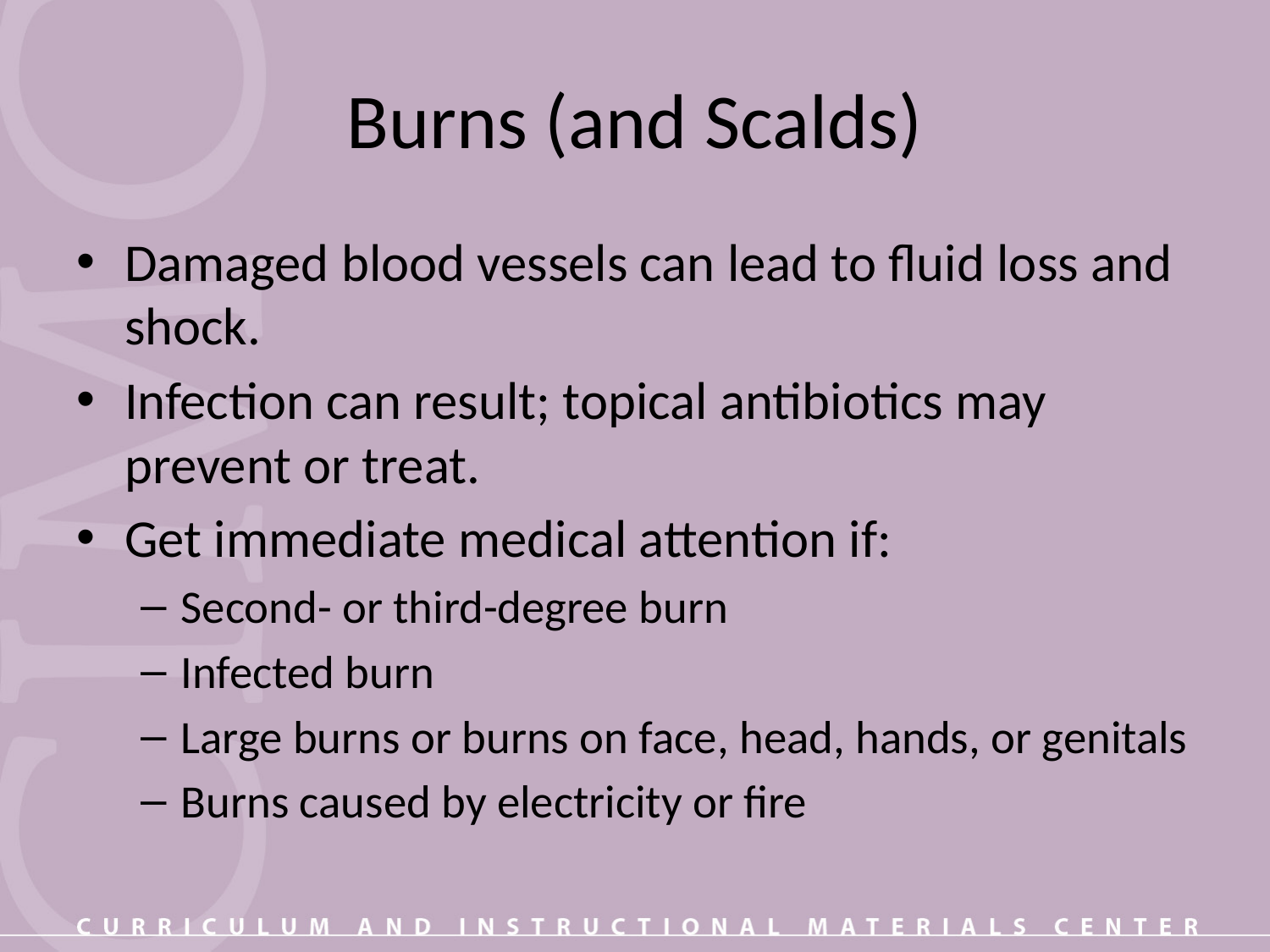

# Burns (and Scalds)
Damaged blood vessels can lead to fluid loss and shock.
Infection can result; topical antibiotics may prevent or treat.
Get immediate medical attention if:
Second- or third-degree burn
Infected burn
Large burns or burns on face, head, hands, or genitals
Burns caused by electricity or fire